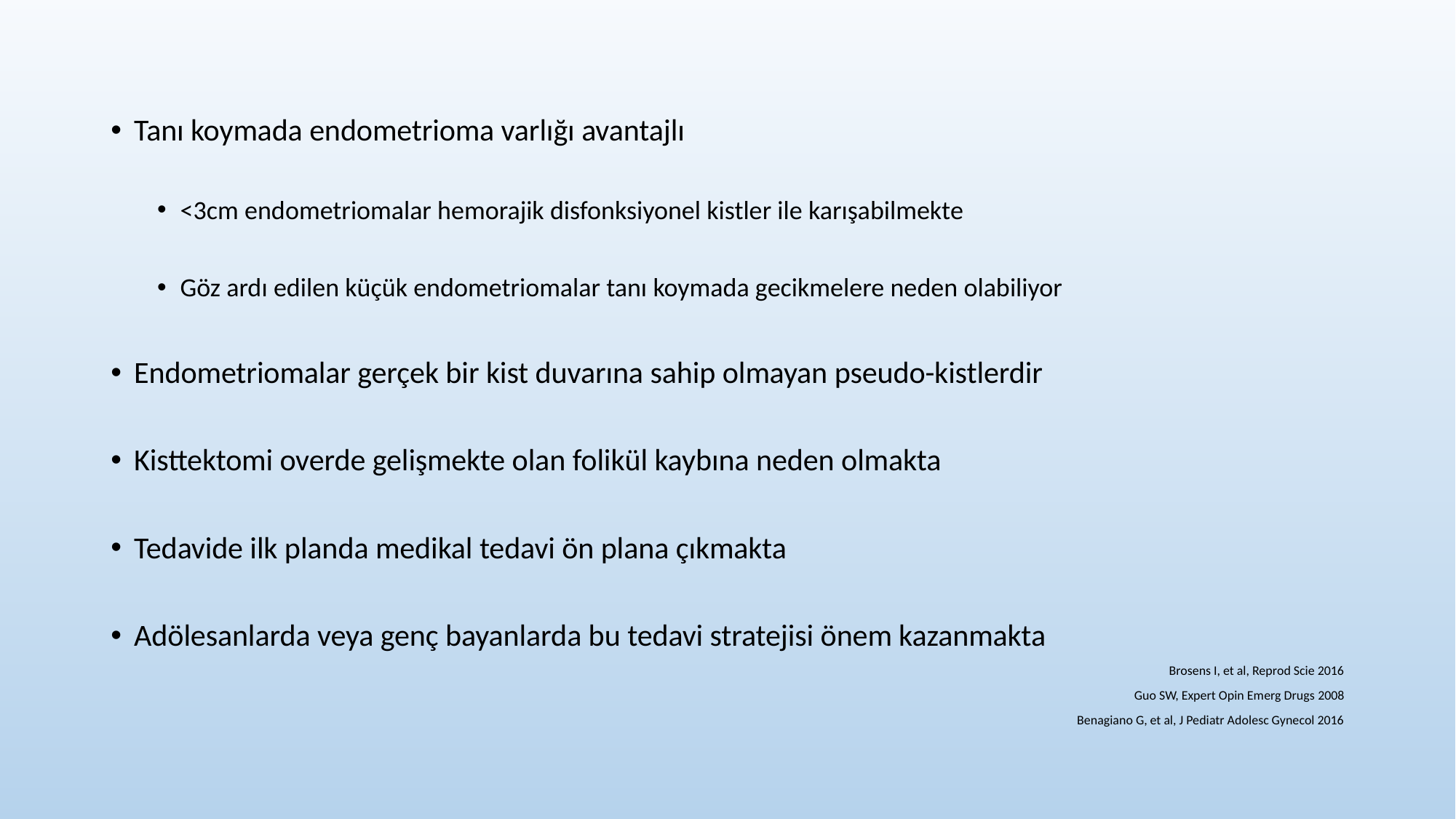

Tanı koymada endometrioma varlığı avantajlı

<3cm endometriomalar hemorajik disfonksiyonel kistler ile karışabilmekte

Göz ardı edilen küçük endometriomalar tanı koymada gecikmelere neden olabiliyor

Endometriomalar gerçek bir kist duvarına sahip olmayan pseudo-kistlerdir

Kisttektomi overde gelişmekte olan folikül kaybına neden olmakta

Tedavide ilk planda medikal tedavi ön plana çıkmakta

Adölesanlarda veya genç bayanlarda bu tedavi stratejisi önem kazanmakta
Brosens I, et al, Reprod Scie 2016
Guo SW, Expert Opin Emerg Drugs 2008
Benagiano G, et al, J Pediatr Adolesc Gynecol 2016